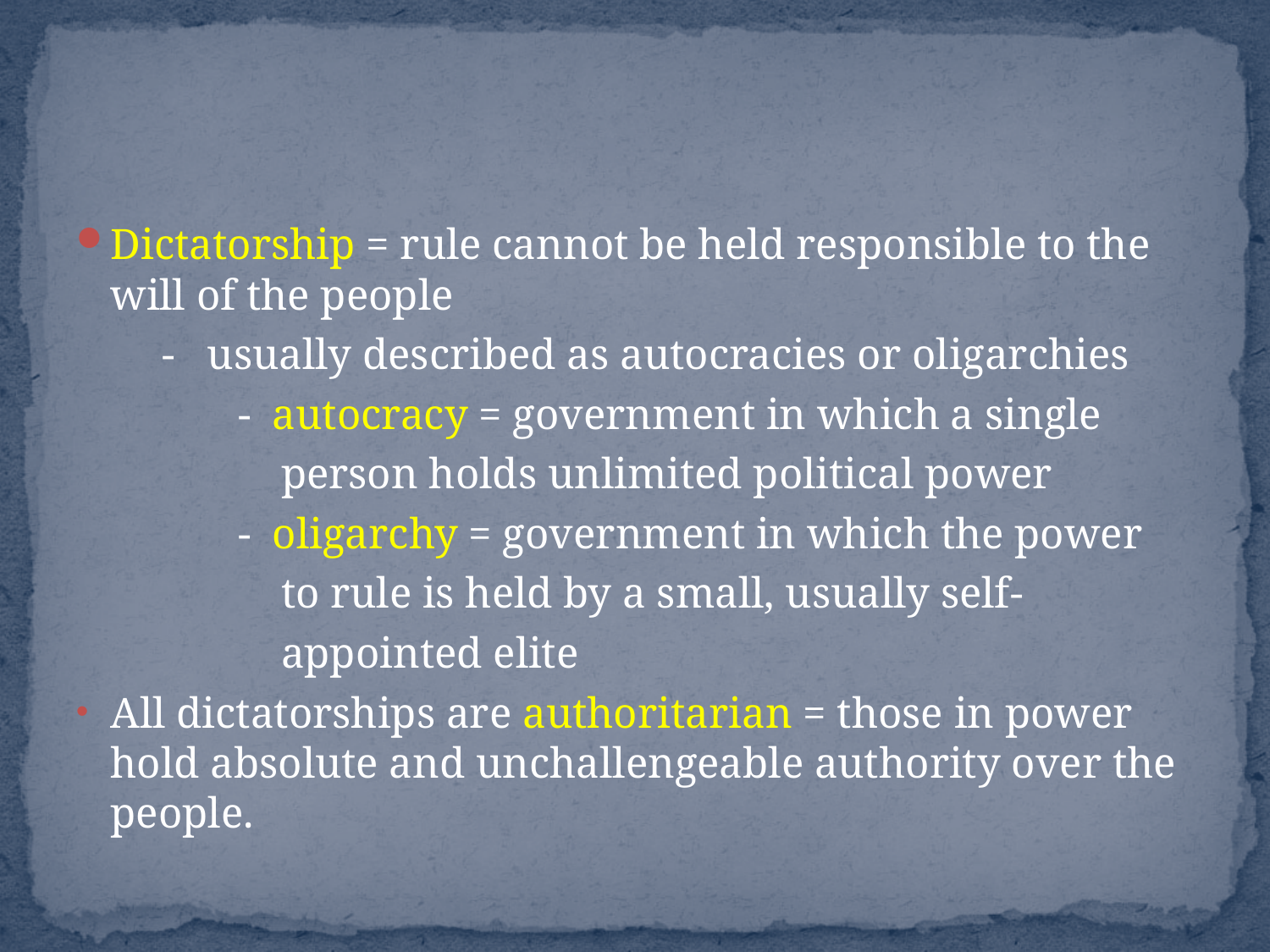

#
Dictatorship = rule cannot be held responsible to the will of the people
        -   usually described as autocracies or oligarchies
               -  autocracy = government in which a single
                   person holds unlimited political power
               -  oligarchy = government in which the power
                   to rule is held by a small, usually self-
                   appointed elite
All dictatorships are authoritarian = those in power hold absolute and unchallengeable authority over the people.